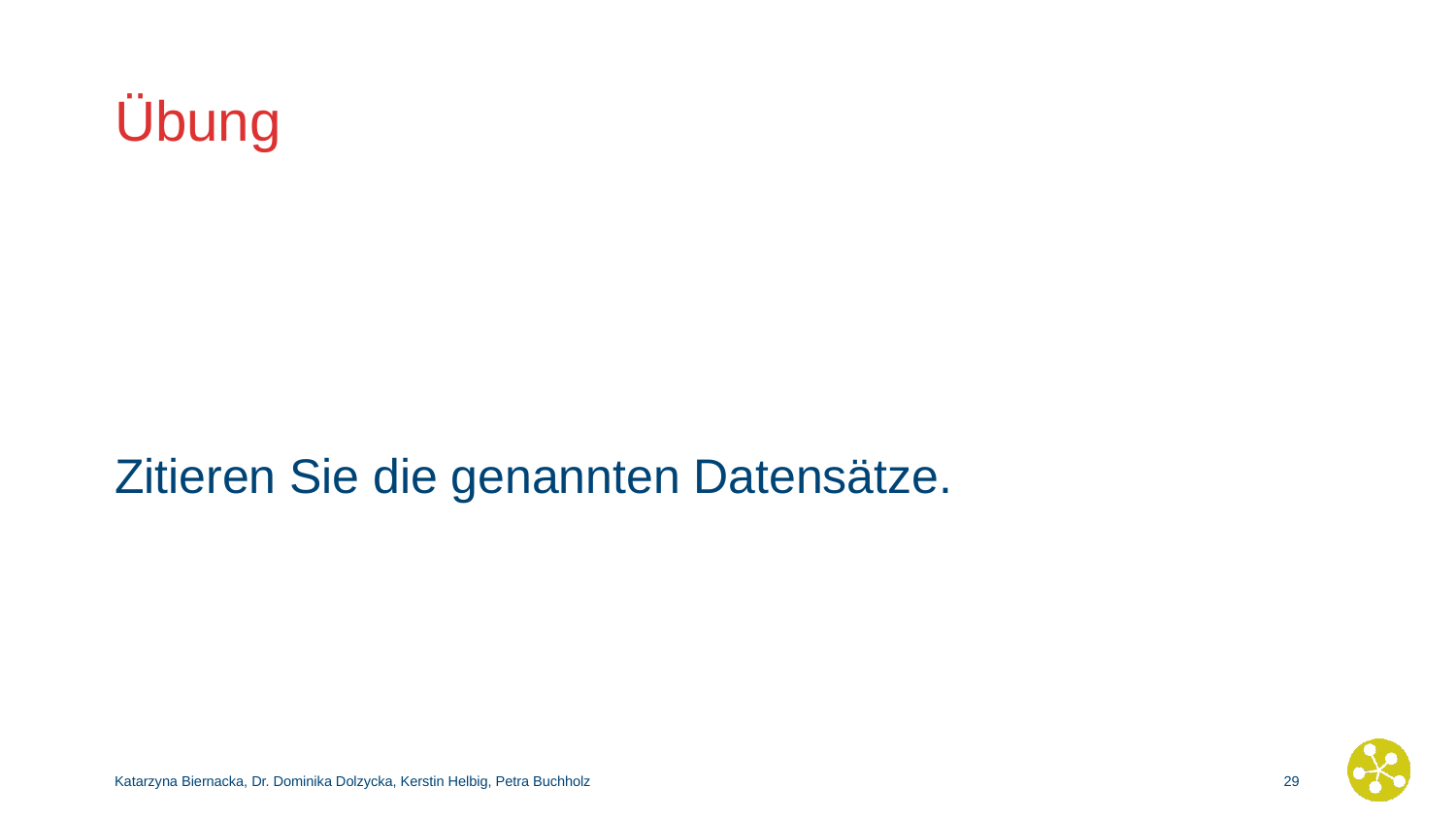

# Übung
Zitieren Sie die genannten Datensätze.
Katarzyna Biernacka, Dr. Dominika Dolzycka, Kerstin Helbig, Petra Buchholz
29